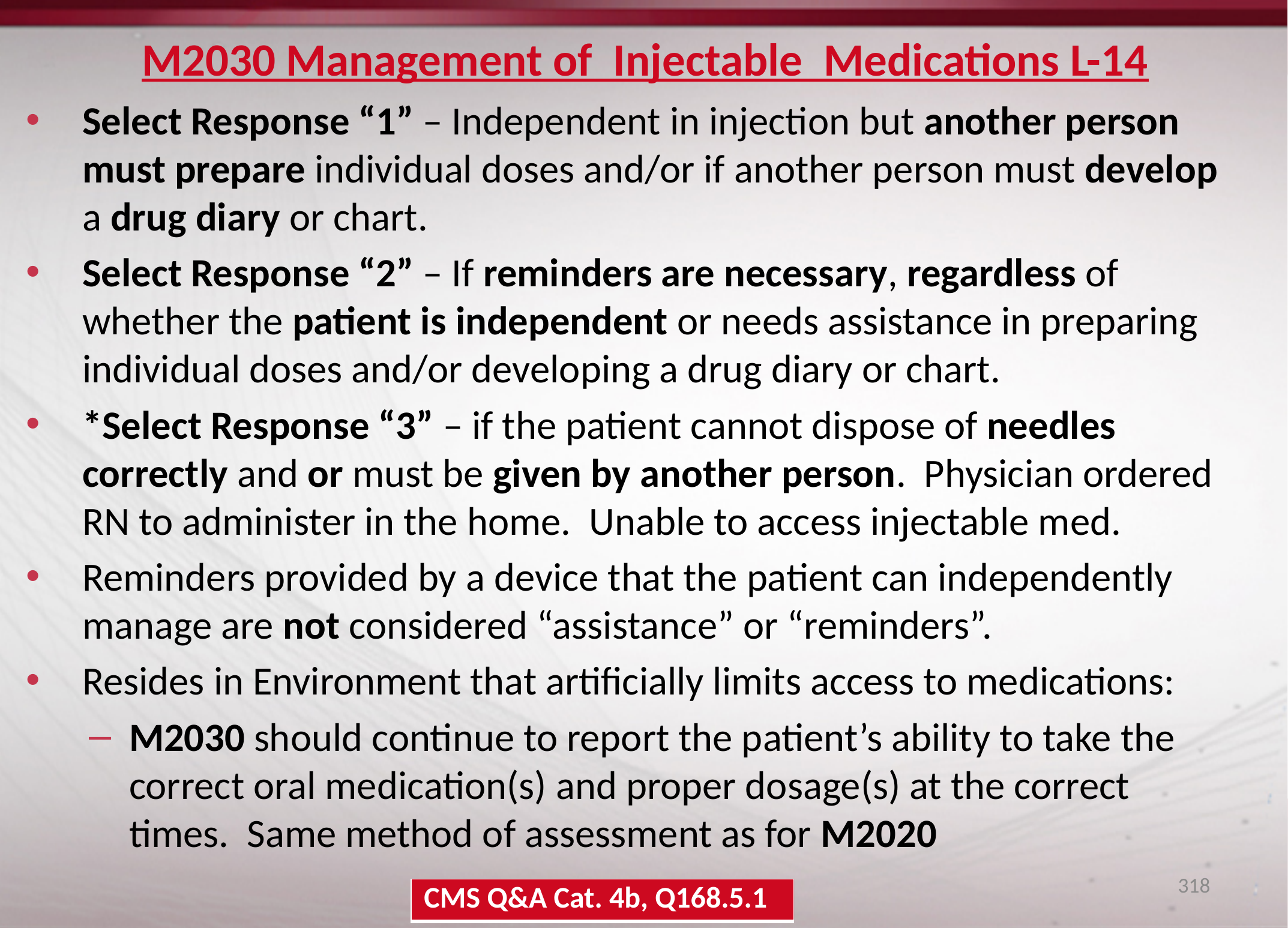

# M2030 Management of  Injectable  Medications L-14
Select Response “1” – Independent in injection but another person must prepare individual doses and/or if another person must develop a drug diary or chart.
Select Response “2” – If reminders are necessary, regardless of whether the patient is independent or needs assistance in preparing individual doses and/or developing a drug diary or chart.
*Select Response “3” – if the patient cannot dispose of needles correctly and or must be given by another person.  Physician ordered RN to administer in the home.  Unable to access injectable med.
Reminders provided by a device that the patient can independently manage are not considered “assistance” or “reminders”.
Resides in Environment that artificially limits access to medications:
M2030 should continue to report the patient’s ability to take the correct oral medication(s) and proper dosage(s) at the correct times.  Same method of assessment as for M2020

318
| CMS Q&A Cat. 4b, Q168.5.1 |
| --- |